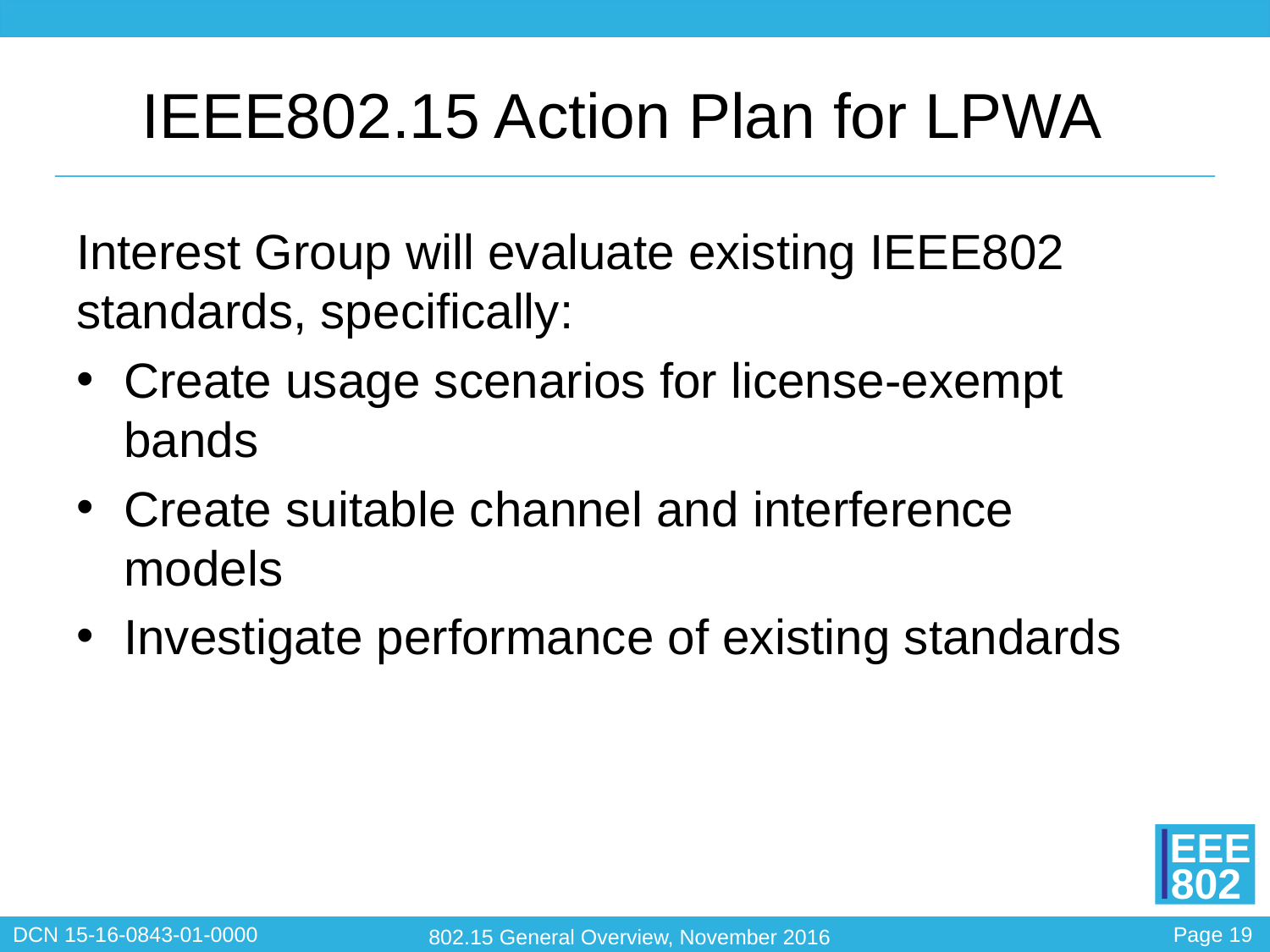

# IEEE802.15 Action Plan for LPWA
Interest Group will evaluate existing IEEE802 standards, specifically:
Create usage scenarios for license-exempt bands
Create suitable channel and interference models
Investigate performance of existing standards